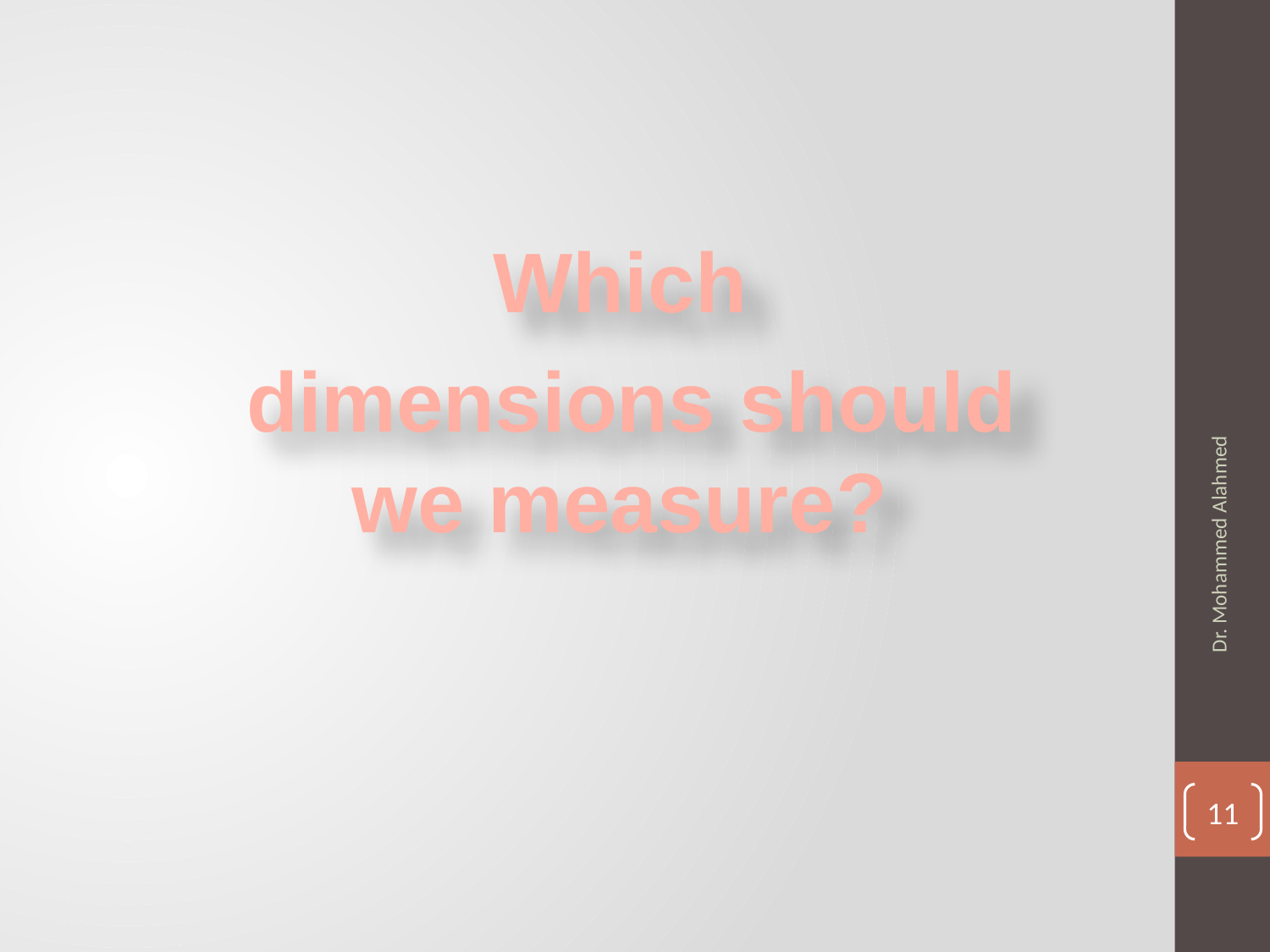

Which
 dimensions should we measure?

Dr. Mohammed Alahmed
11